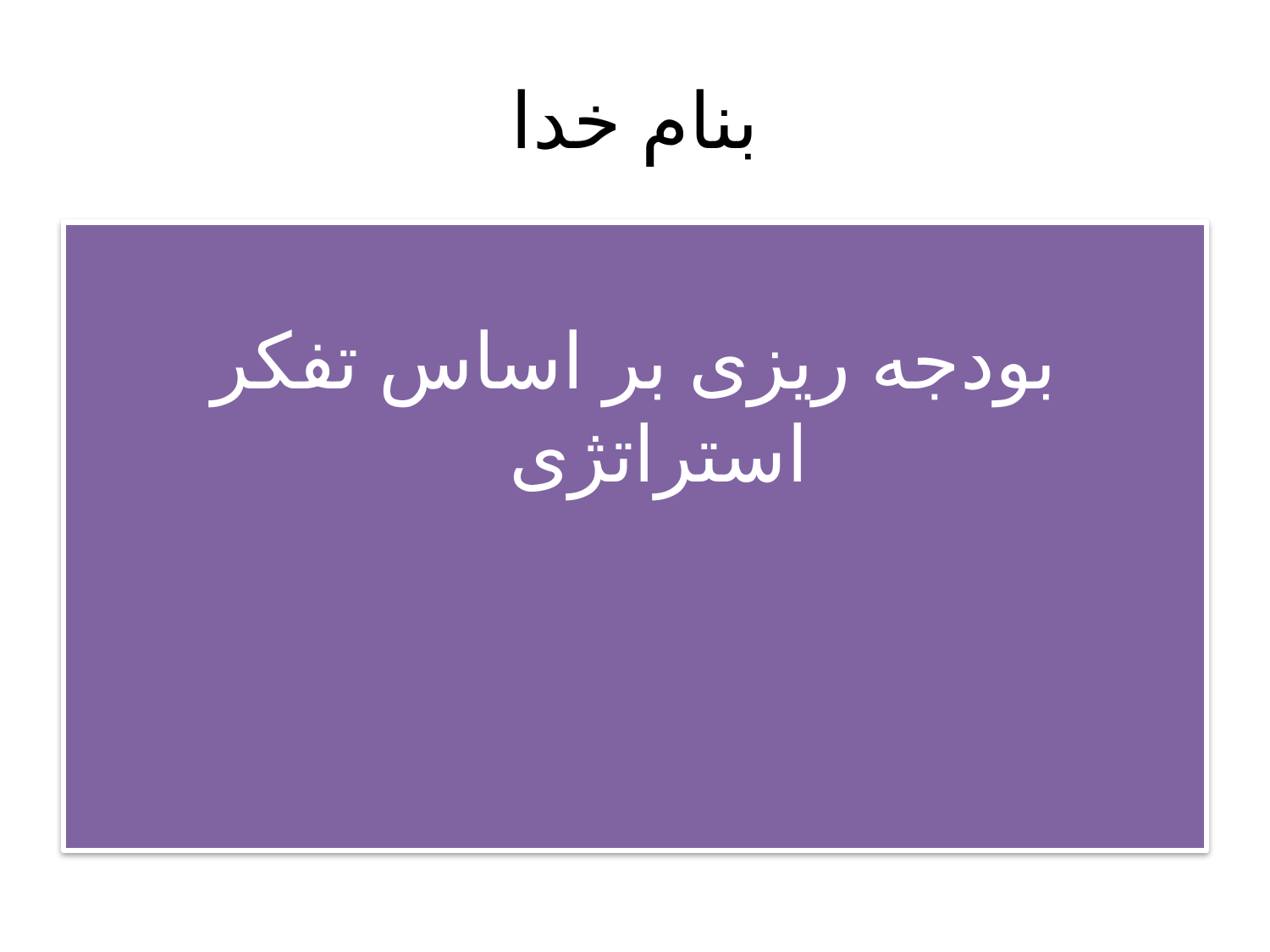

# بنام خدا

بودجه ریزی بر اساس تفکر استراتژی